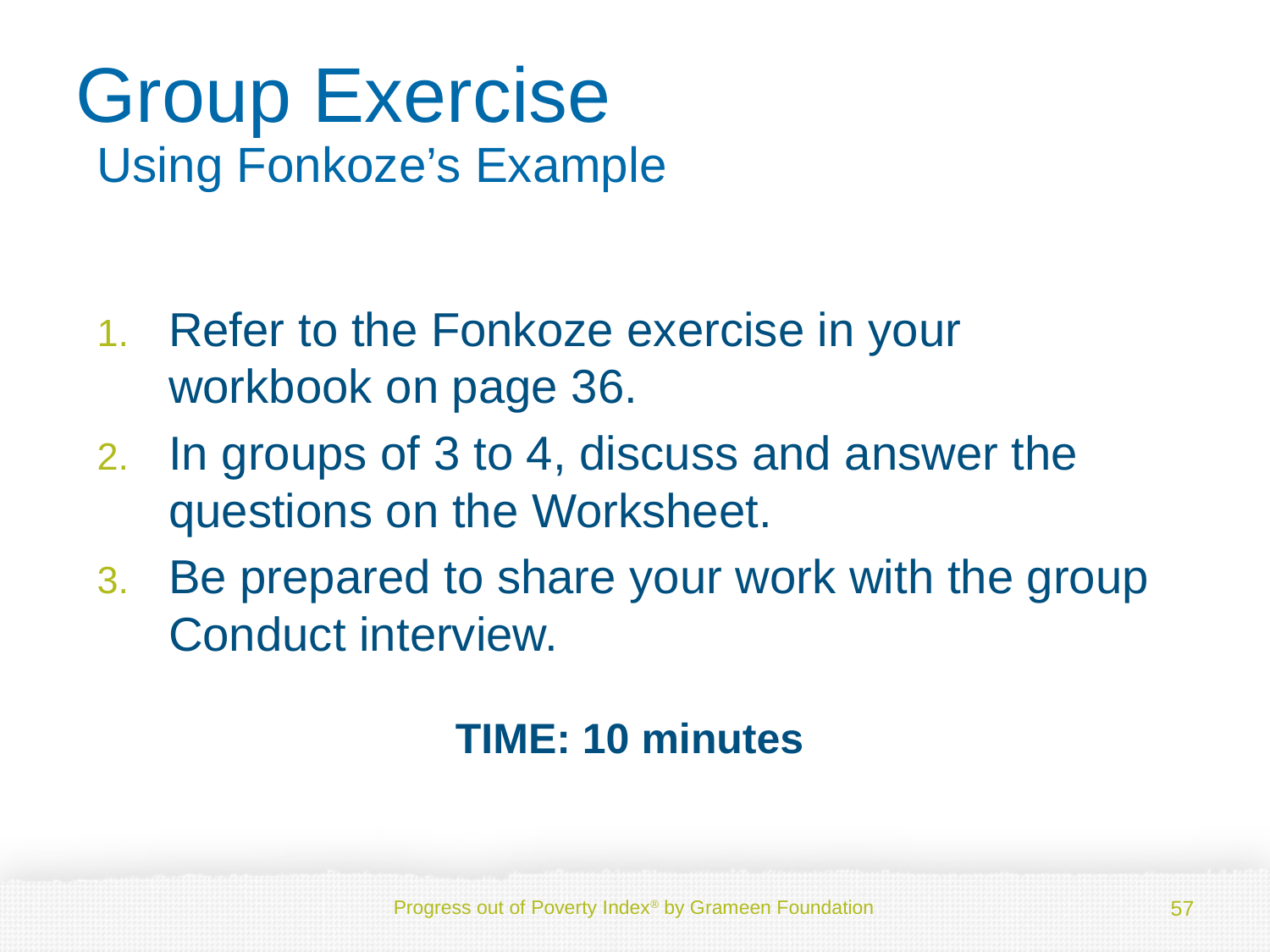

Group Exercise
Using Fonkoze’s Example
Refer to the Fonkoze exercise in your workbook on page 36.
In groups of 3 to 4, discuss and answer the questions on the Worksheet.
Be prepared to share your work with the group Conduct interview.

TIME: 10 minutes
57
Progress out of Poverty Index® by Grameen Foundation